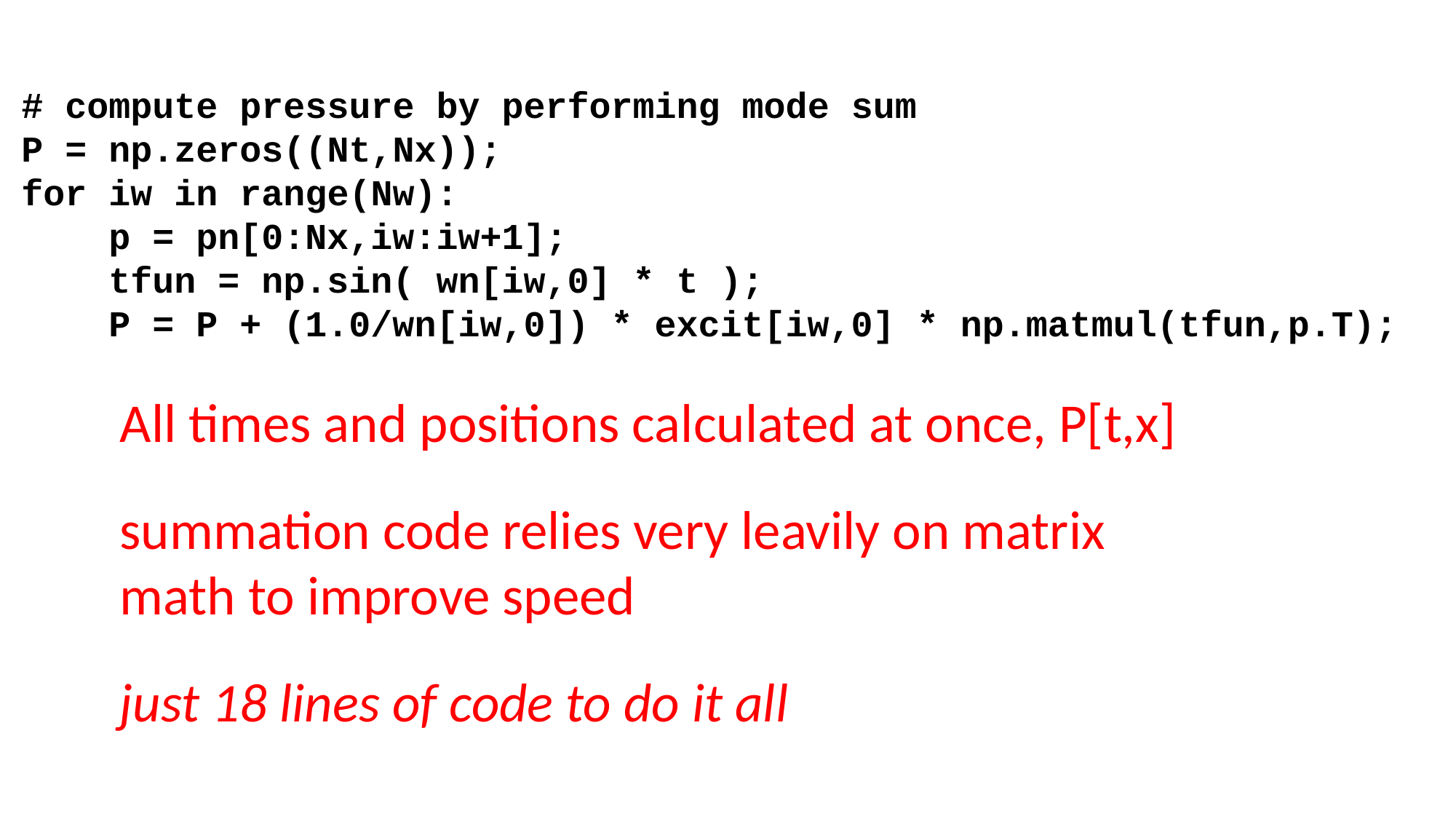

# compute pressure by performing mode sum
P = np.zeros((Nt,Nx));
for iw in range(Nw):
    p = pn[0:Nx,iw:iw+1];
    tfun = np.sin( wn[iw,0] * t );
    P = P + (1.0/wn[iw,0]) * excit[iw,0] * np.matmul(tfun,p.T);
All times and positions calculated at once, P[t,x]
summation code relies very leavily on matrix math to improve speed
just 18 lines of code to do it all